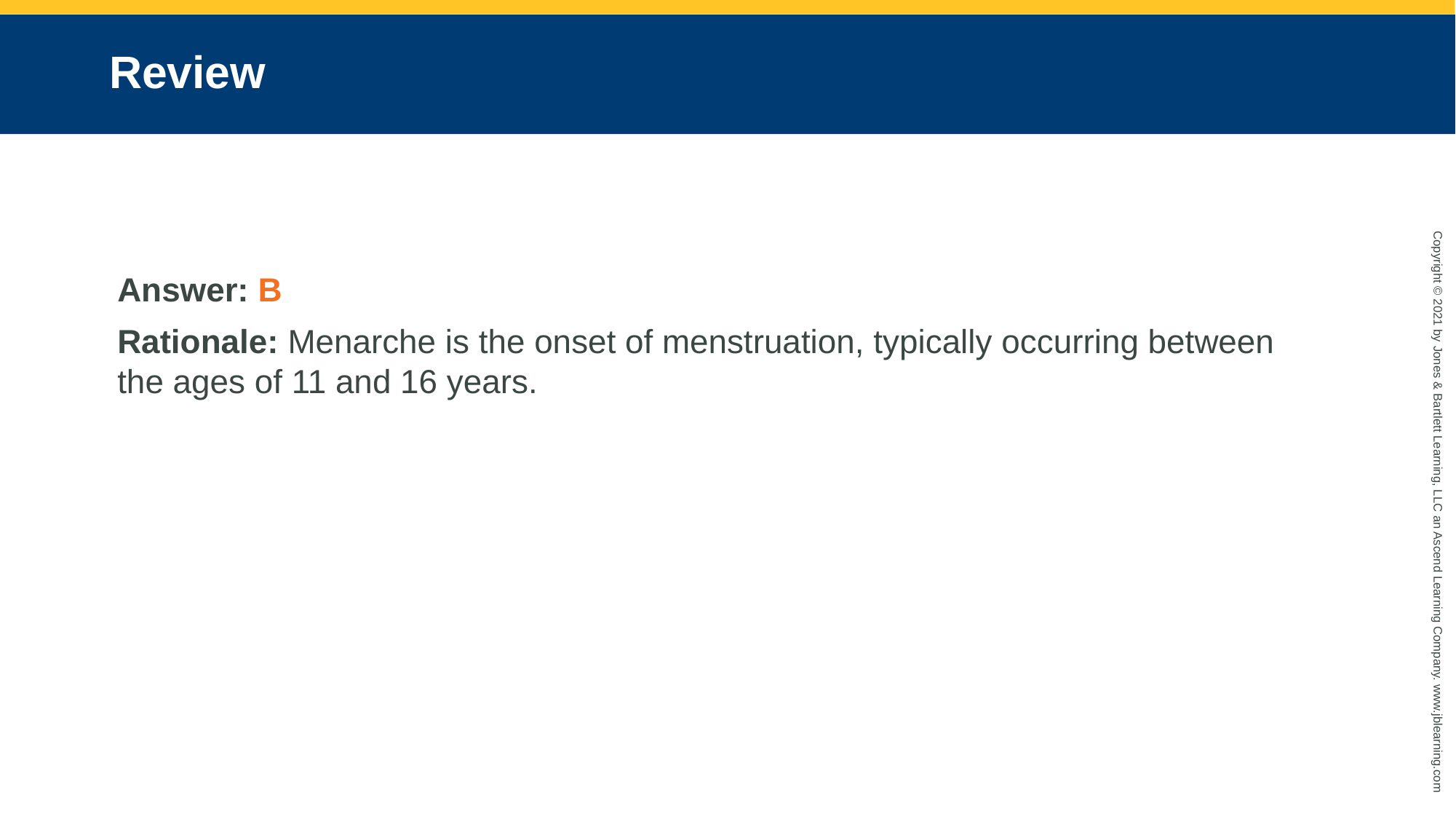

# Review
Answer: B
Rationale: Menarche is the onset of menstruation, typically occurring between the ages of 11 and 16 years.